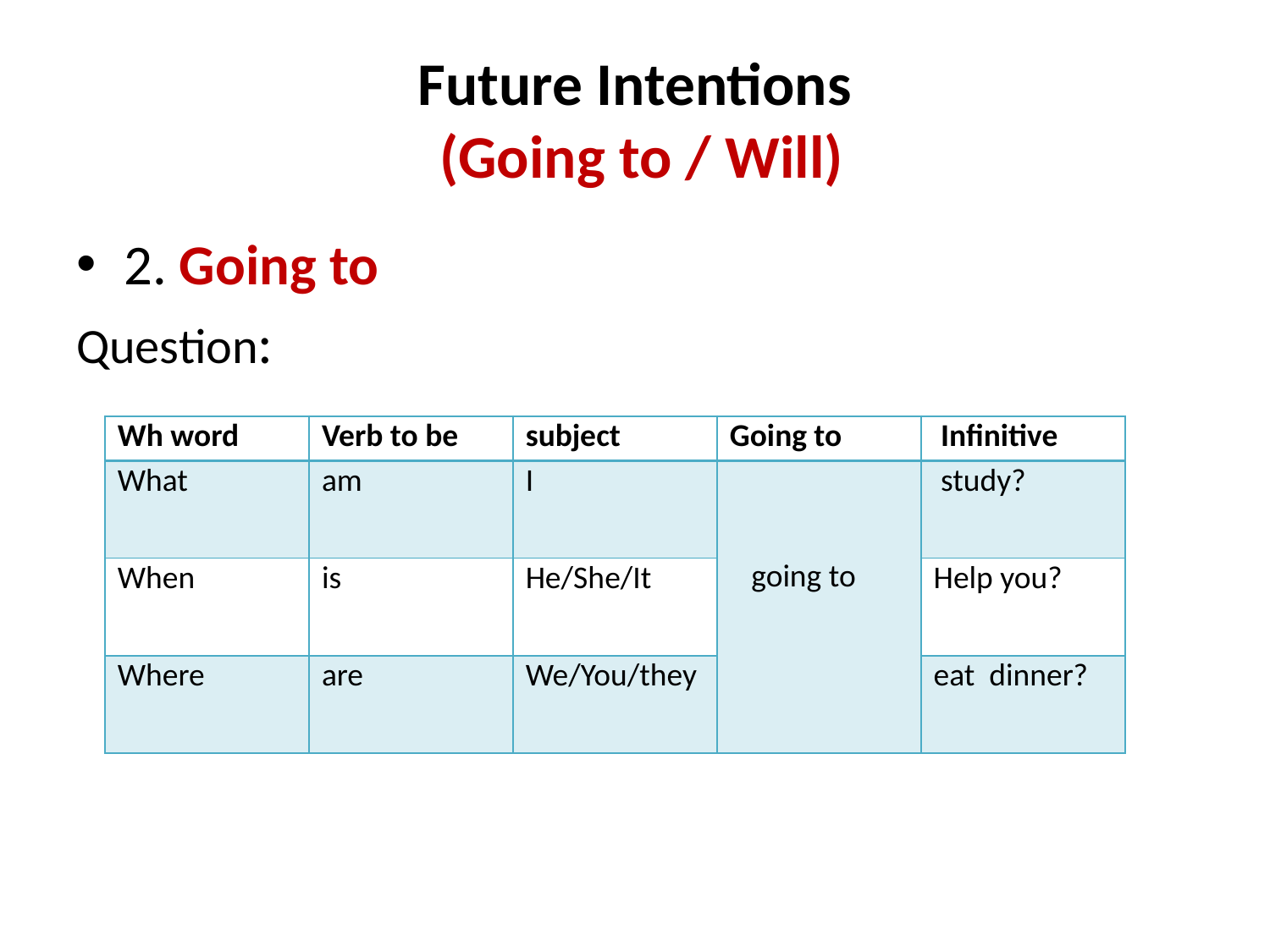

# Future Intentions (Going to / Will)
2. Going to
Question:

| Wh word | Verb to be | subject | Going to | Infinitive |
| --- | --- | --- | --- | --- |
| What | am | I | going to | study? |
| When | is | He/She/It |  | Help you? |
| Where | are | We/You/they |  | eat dinner? |